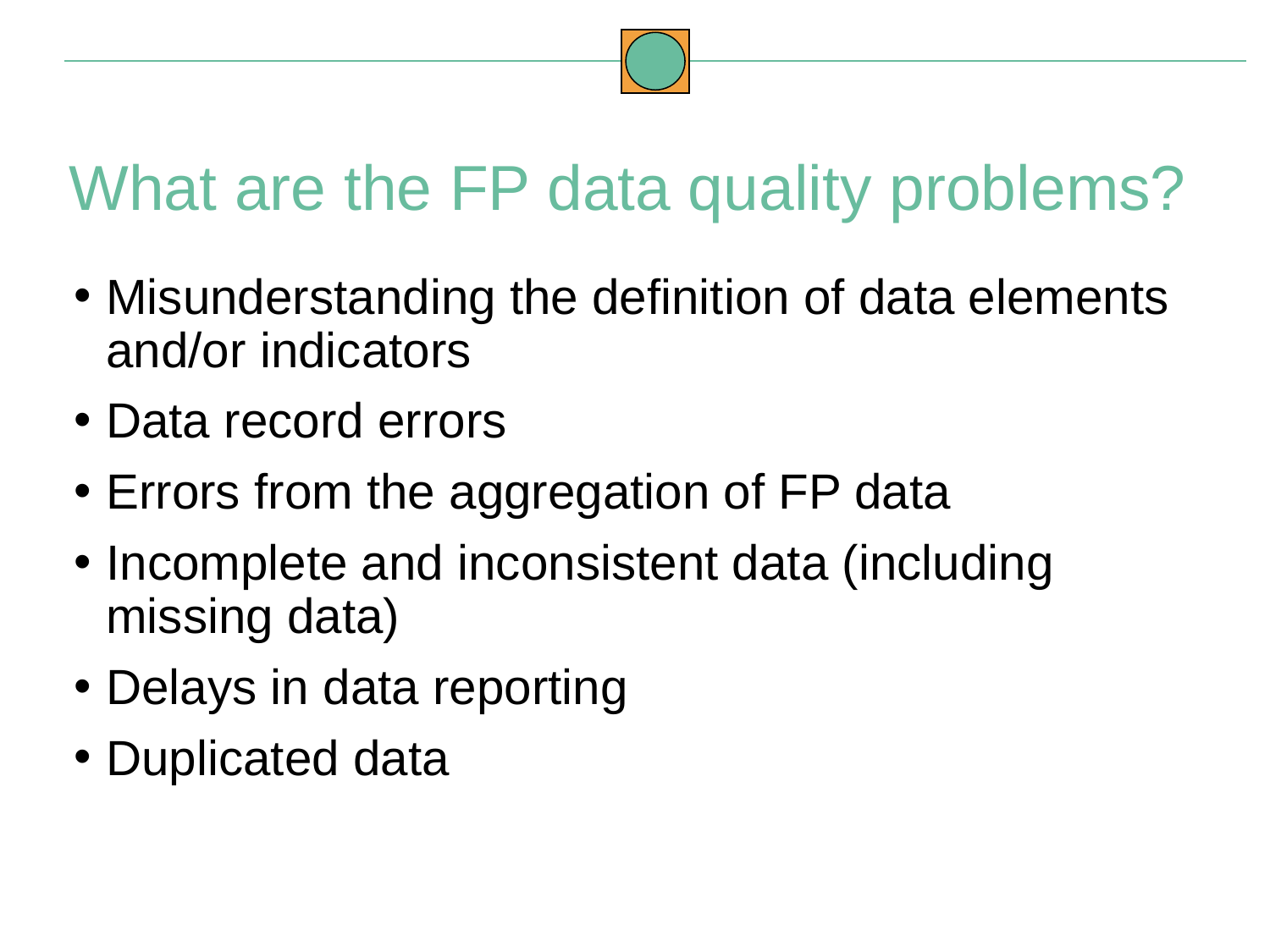

What are the FP data quality problems?
Misunderstanding the definition of data elements and/or indicators
Data record errors
Errors from the aggregation of FP data
Incomplete and inconsistent data (including missing data)
Delays in data reporting
Duplicated data